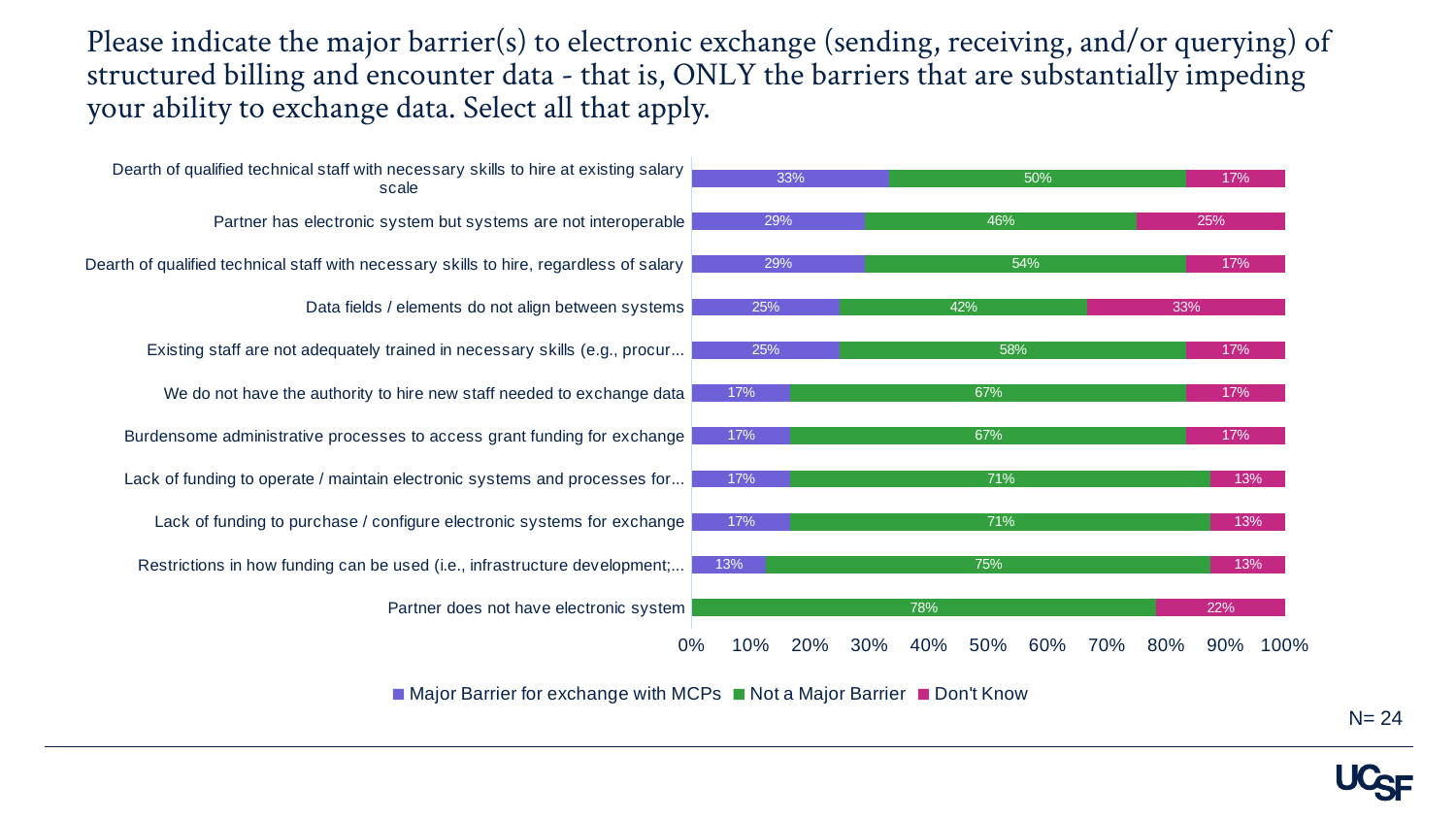

# Please indicate the major barrier(s) to electronic exchange (sending, receiving, and/or querying) of structured billing and encounter data - that is, ONLY the barriers that are substantially impeding your ability to exchange data. Select all that apply.

### Chart

| Category | Major Barrier for exchange with MCPs | Not a Major Barrier | Don't Know |
|---|---|---|---|
| Partner does not have electronic system | None | 0.782608695652174 | 0.21739130434782608 |
| Restrictions in how funding can be used (i.e., infrastructure development;... | 0.125 | 0.75 | 0.125 |
| Lack of funding to purchase / configure electronic systems for exchange | 0.16666666666666666 | 0.7083333333333334 | 0.125 |
| Lack of funding to operate / maintain electronic systems and processes for... | 0.16666666666666666 | 0.7083333333333334 | 0.125 |
| Burdensome administrative processes to access grant funding for exchange | 0.16666666666666666 | 0.6666666666666666 | 0.16666666666666666 |
| We do not have the authority to hire new staff needed to exchange data | 0.16666666666666666 | 0.6666666666666666 | 0.16666666666666666 |
| Existing staff are not adequately trained in necessary skills (e.g., procur... | 0.25 | 0.5833333333333334 | 0.16666666666666666 |
| Data fields / elements do not align between systems | 0.25 | 0.4166666666666667 | 0.3333333333333333 |
| Dearth of qualified technical staff with necessary skills to hire, regardless of salary | 0.2916666666666667 | 0.5416666666666666 | 0.16666666666666666 |
| Partner has electronic system but systems are not interoperable | 0.2916666666666667 | 0.4583333333333333 | 0.25 |
| Dearth of qualified technical staff with necessary skills to hire at existing salary scale | 0.3333333333333333 | 0.5 | 0.16666666666666666 |
N= 24